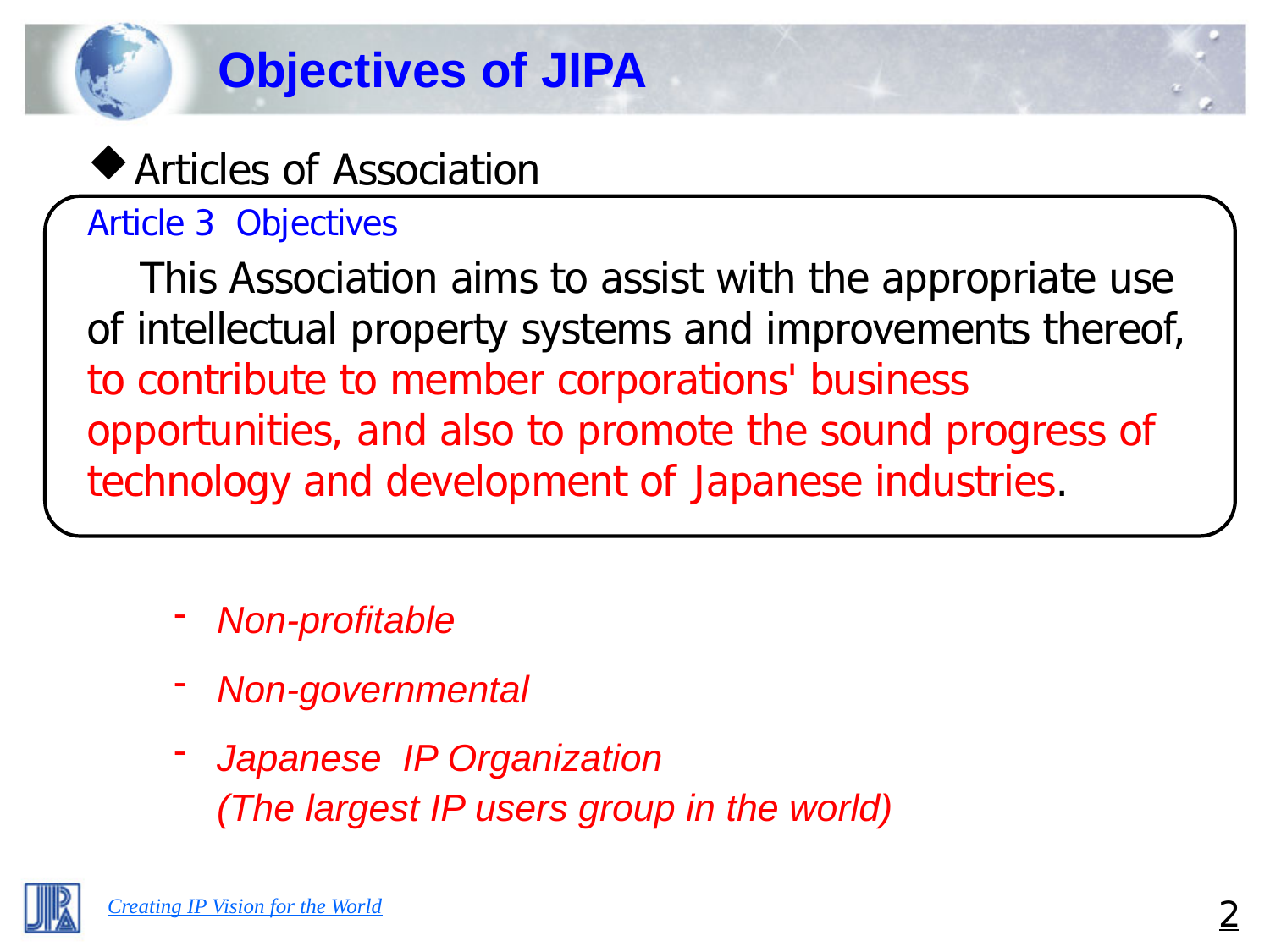

# Objectives of JIPA
Articles of Association
Article 3  Objectives
　This Association aims to assist with the appropriate use of intellectual property systems and improvements thereof, to contribute to member corporations' business opportunities, and also to promote the sound progress of technology and development of Japanese industries.

Non-profitable
Non-governmental
Japanese  IP Organization
(The largest IP users group in the world)
2
Creating IP Vision for the World